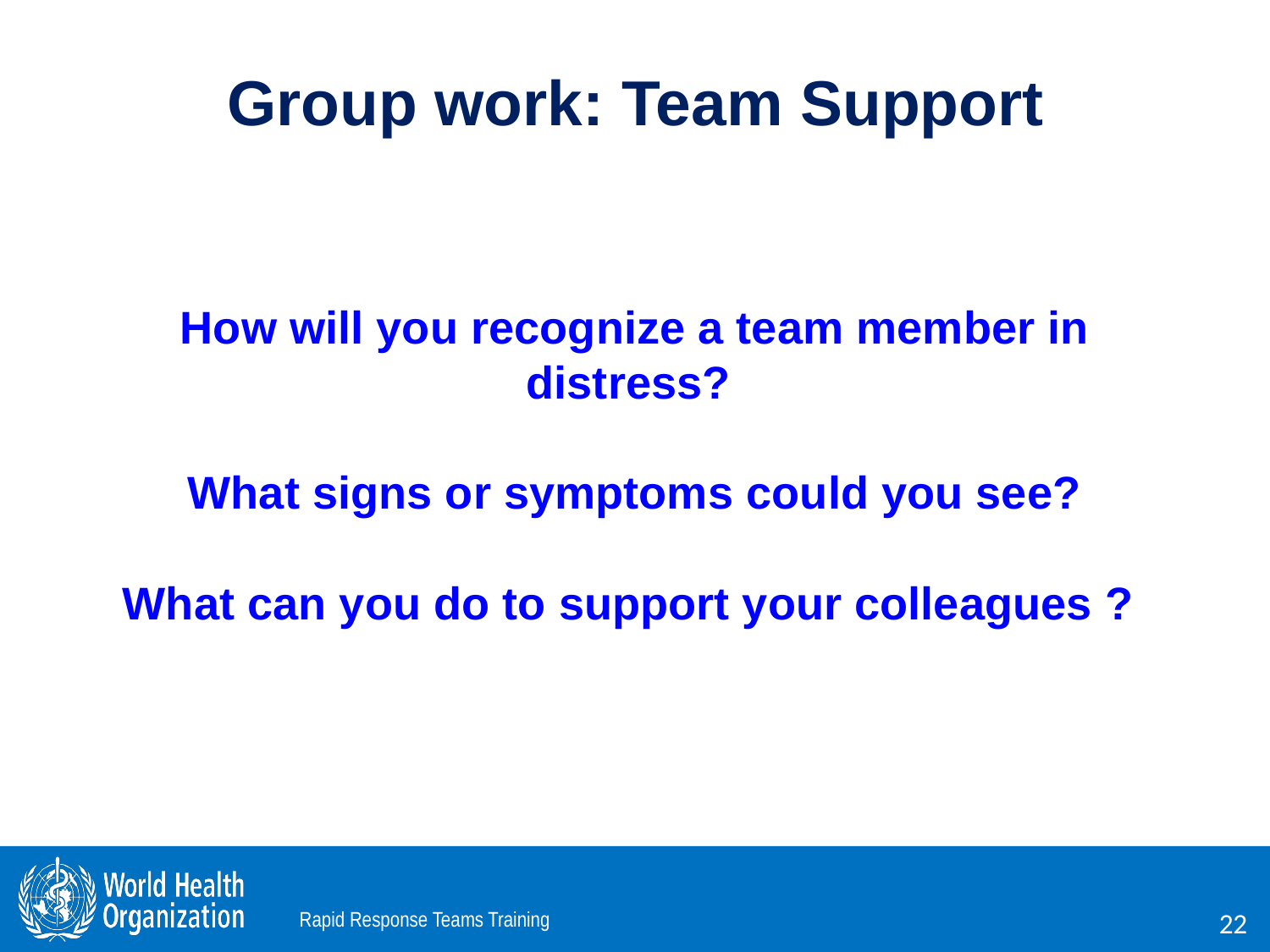

Group work: Team Support
# How will you recognize a team member in distress? What signs or symptoms could you see? What can you do to support your colleagues ?